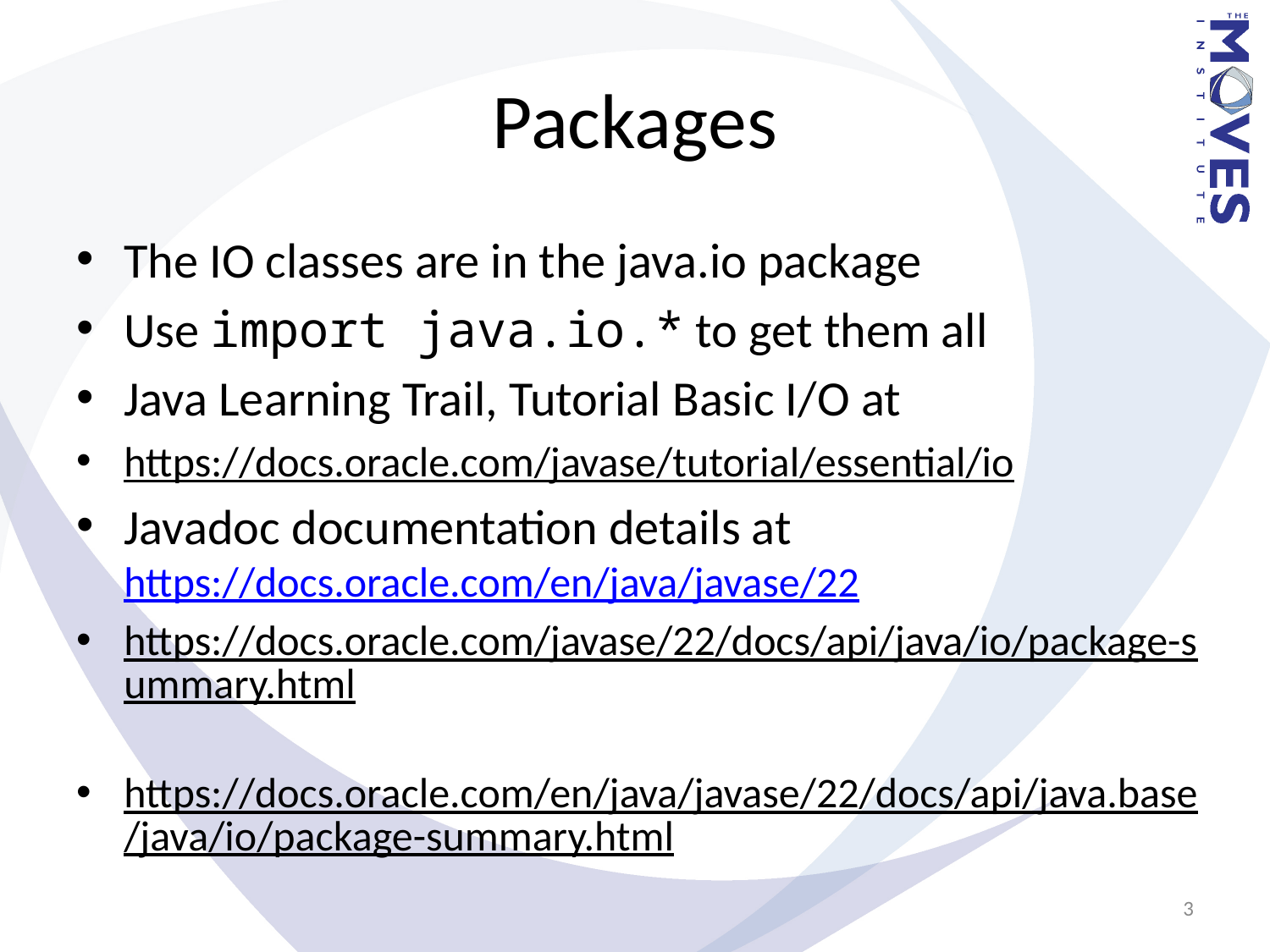

# Packages
The IO classes are in the java.io package
Use import java.io.* to get them all
Java Learning Trail, Tutorial Basic I/O at
https://docs.oracle.com/javase/tutorial/essential/io
Javadoc documentation details at https://docs.oracle.com/en/java/javase/22
https://docs.oracle.com/javase/22/docs/api/java/io/package-summary.html
https://docs.oracle.com/en/java/javase/22/docs/api/java.base/java/io/package-summary.html
3